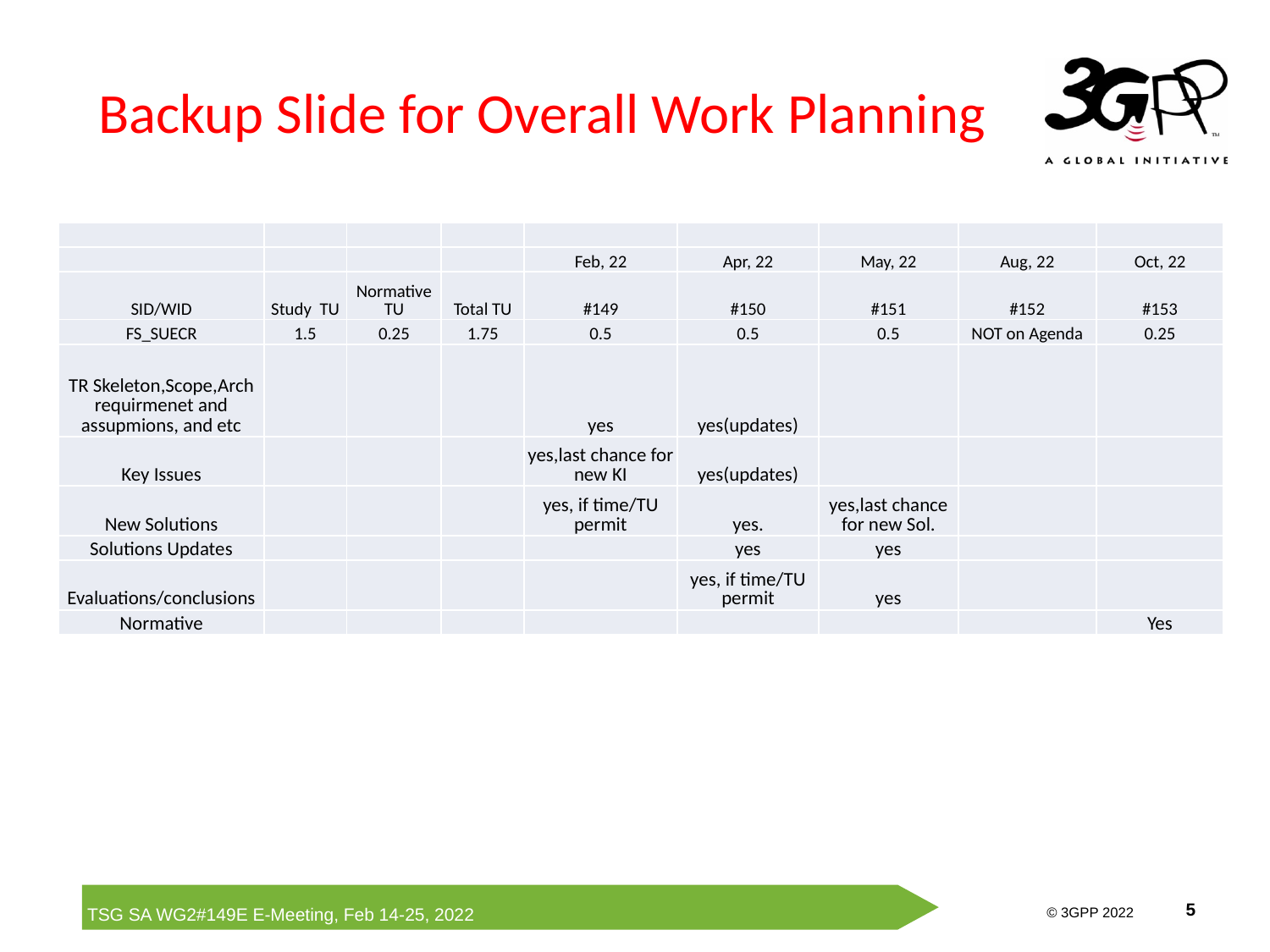

# Backup Slide for Overall Work Planning
|  |  |  |  |  |  |  |  |  |
| --- | --- | --- | --- | --- | --- | --- | --- | --- |
|  |  |  |  | Feb, 22 | Apr, 22 | May, 22 | Aug, 22 | Oct, 22 |
| SID/WID | Study TU | Normative TU | Total TU | #149 | #150 | #151 | #152 | #153 |
| FS\_SUECR | 1.5 | 0.25 | 1.75 | 0.5 | 0.5 | 0.5 | NOT on Agenda | 0.25 |
| TR Skeleton,Scope,Arch requirmenet and assupmions, and etc |  |  |  | yes | yes(updates) |  |  |  |
| Key Issues |  |  |  | yes,last chance for new KI | yes(updates) |  |  |  |
| New Solutions |  |  |  | yes, if time/TU permit | yes. | yes,last chance for new Sol. |  |  |
| Solutions Updates |  |  |  |  | yes | yes |  |  |
| Evaluations/conclusions |  |  |  |  | yes, if time/TU permit | yes |  |  |
| Normative |  |  |  |  |  |  |  | Yes |